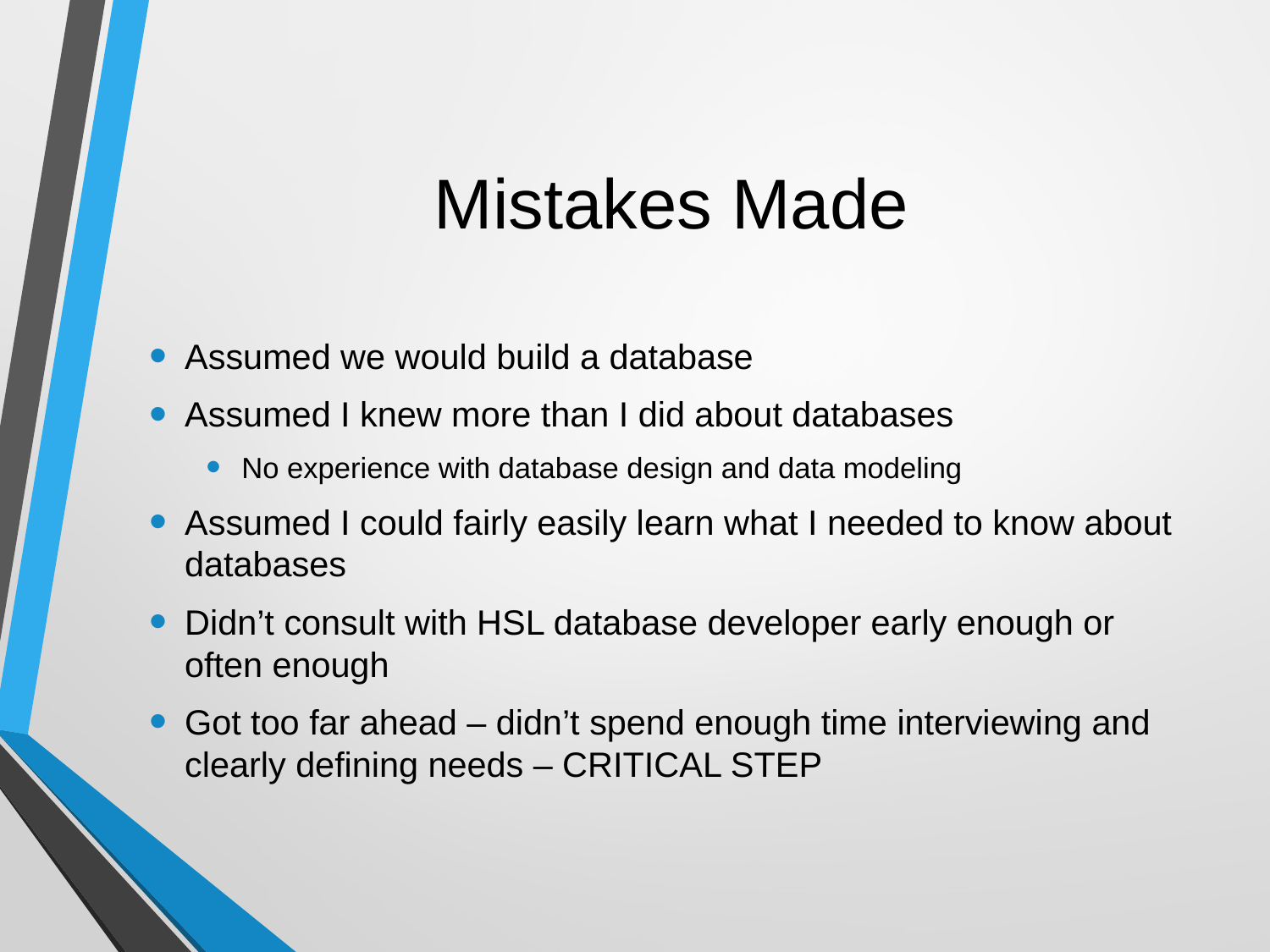

# Mistakes Made
Assumed we would build a database
Assumed I knew more than I did about databases
No experience with database design and data modeling
Assumed I could fairly easily learn what I needed to know about databases
Didn’t consult with HSL database developer early enough or often enough
Got too far ahead – didn’t spend enough time interviewing and clearly defining needs – CRITICAL STEP